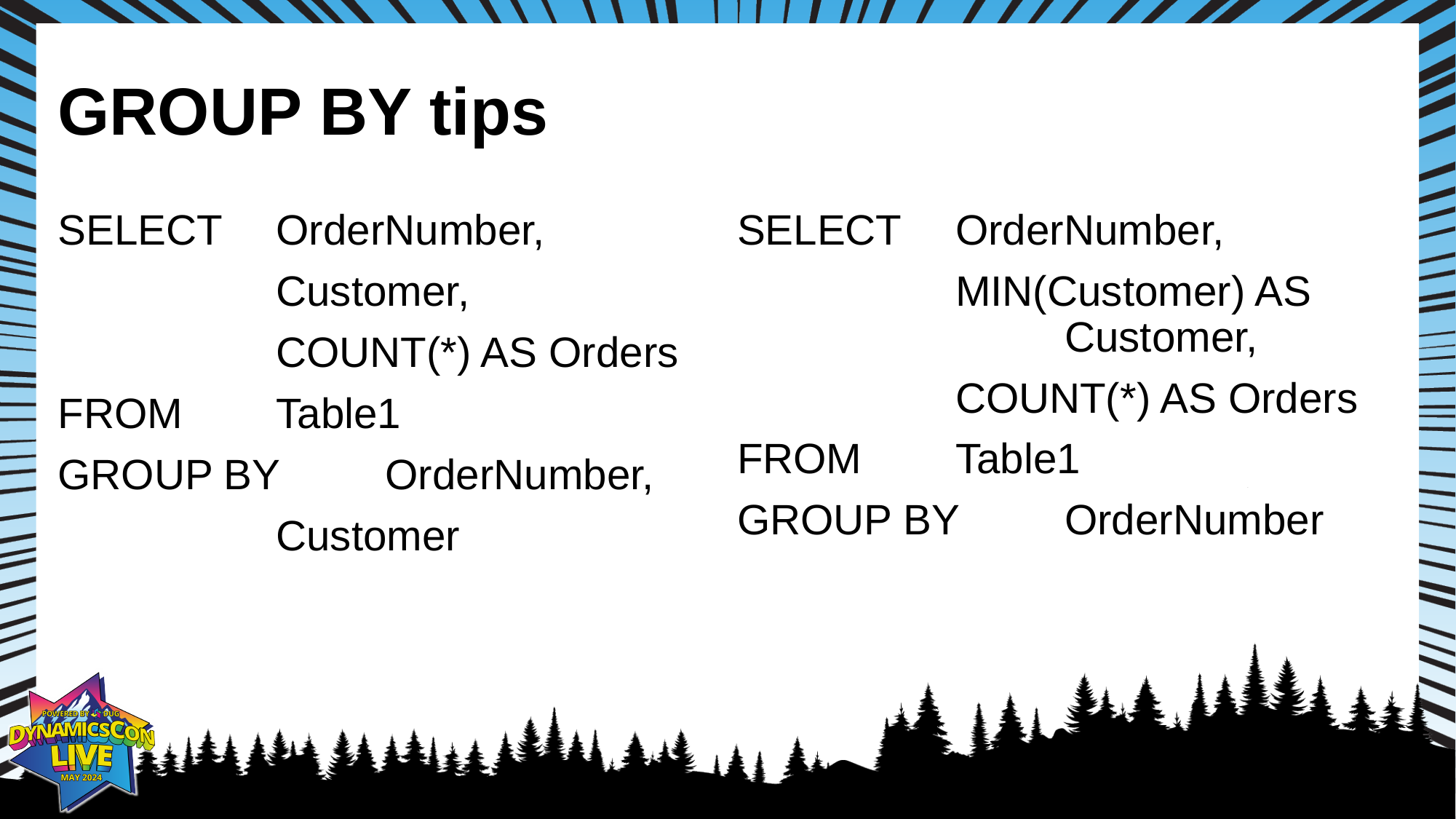

# GROUP BY tips
SELECT	OrderNumber,
		Customer,
		COUNT(*) AS Orders
FROM	Table1
GROUP BY	OrderNumber,
		Customer
SELECT	OrderNumber,
		MIN(Customer) AS 			Customer,
		COUNT(*) AS Orders
FROM	Table1
GROUP BY	OrderNumber